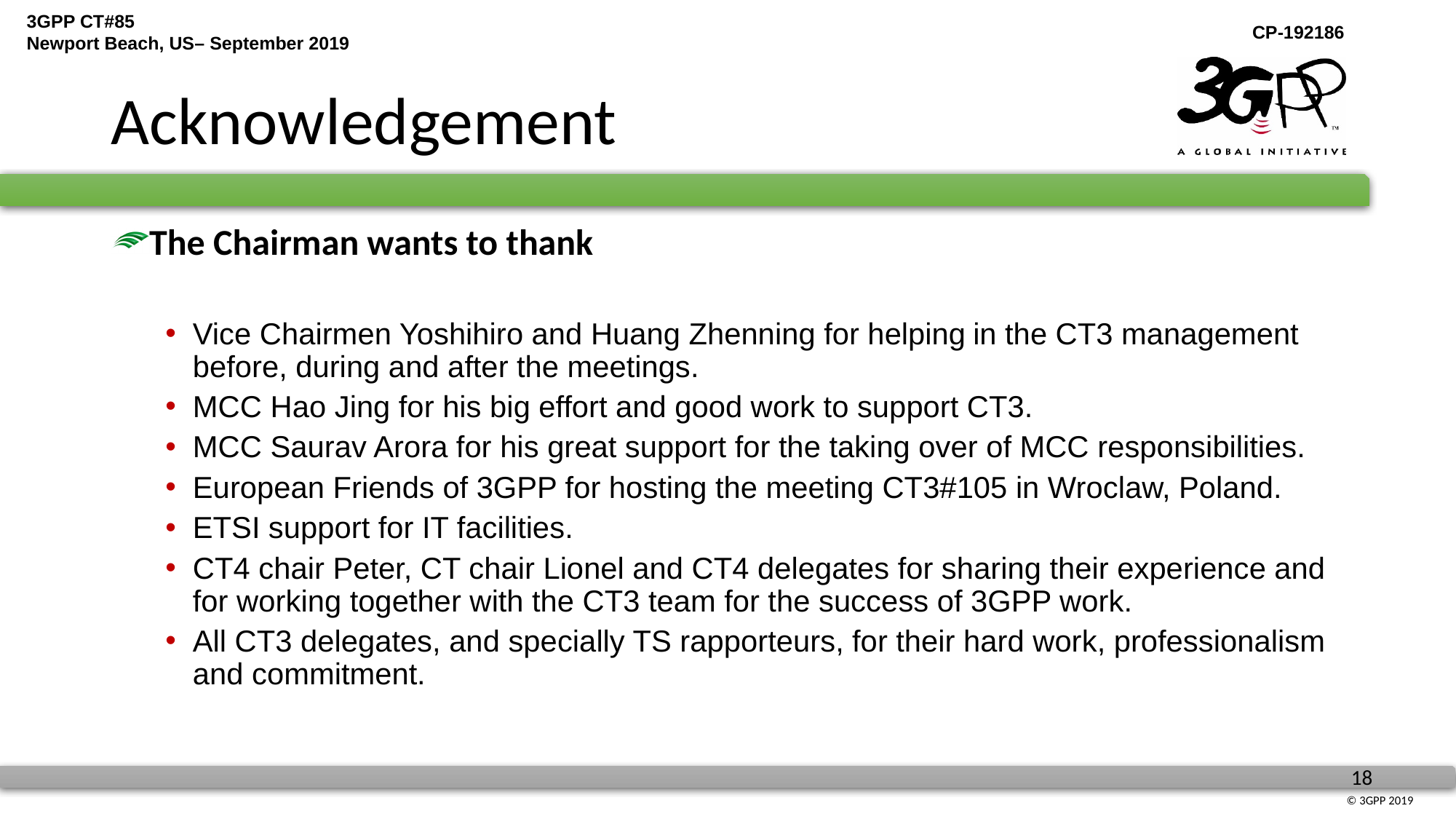

# Acknowledgement
The Chairman wants to thank

Vice Chairmen Yoshihiro and Huang Zhenning for helping in the CT3 management before, during and after the meetings.
MCC Hao Jing for his big effort and good work to support CT3.
MCC Saurav Arora for his great support for the taking over of MCC responsibilities.
European Friends of 3GPP for hosting the meeting CT3#105 in Wroclaw, Poland.
ETSI support for IT facilities.
CT4 chair Peter, CT chair Lionel and CT4 delegates for sharing their experience and for working together with the CT3 team for the success of 3GPP work.
All CT3 delegates, and specially TS rapporteurs, for their hard work, professionalism and commitment.